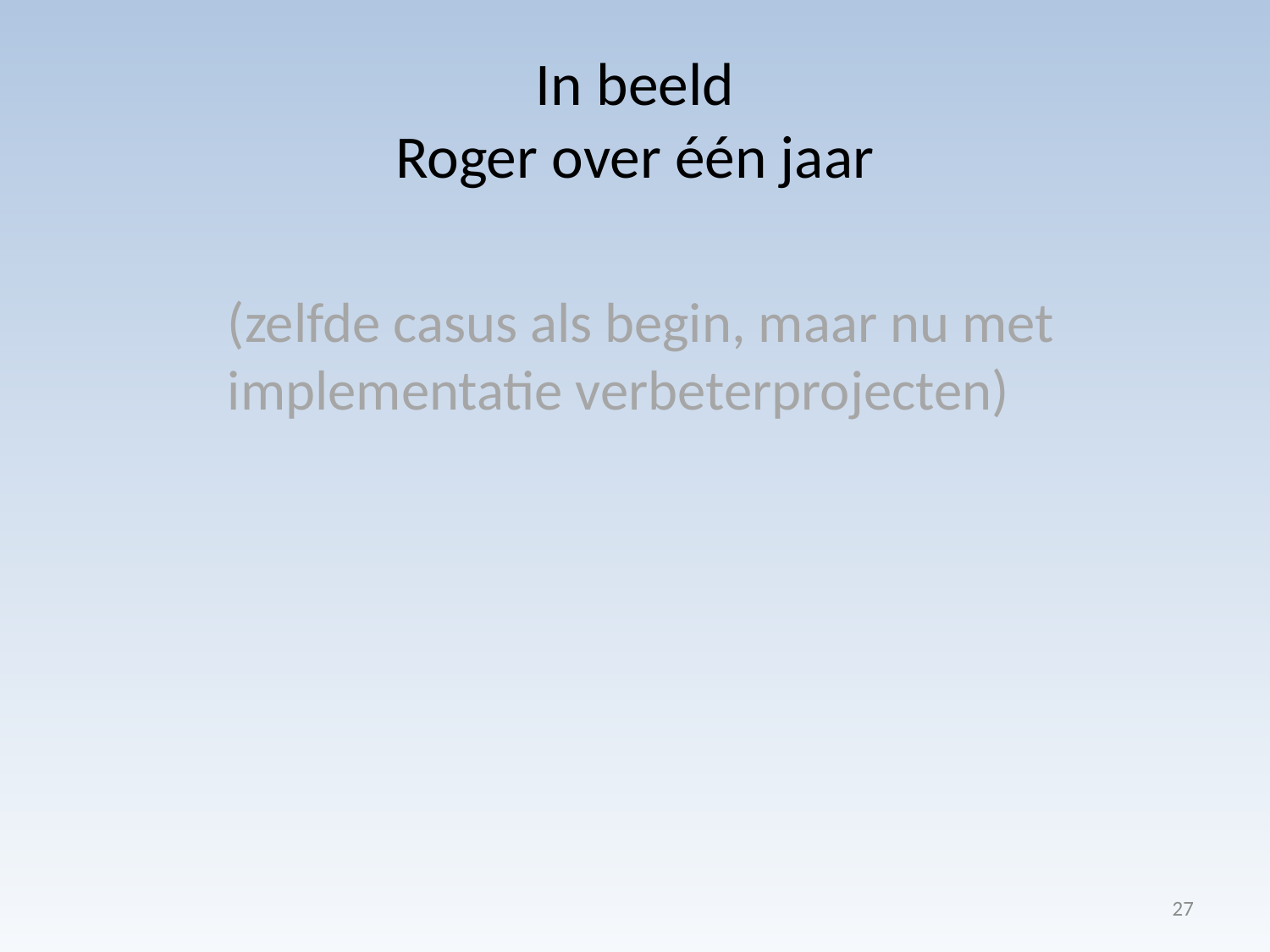

# In beeld Roger over één jaar
(zelfde casus als begin, maar nu met implementatie verbeterprojecten)
27